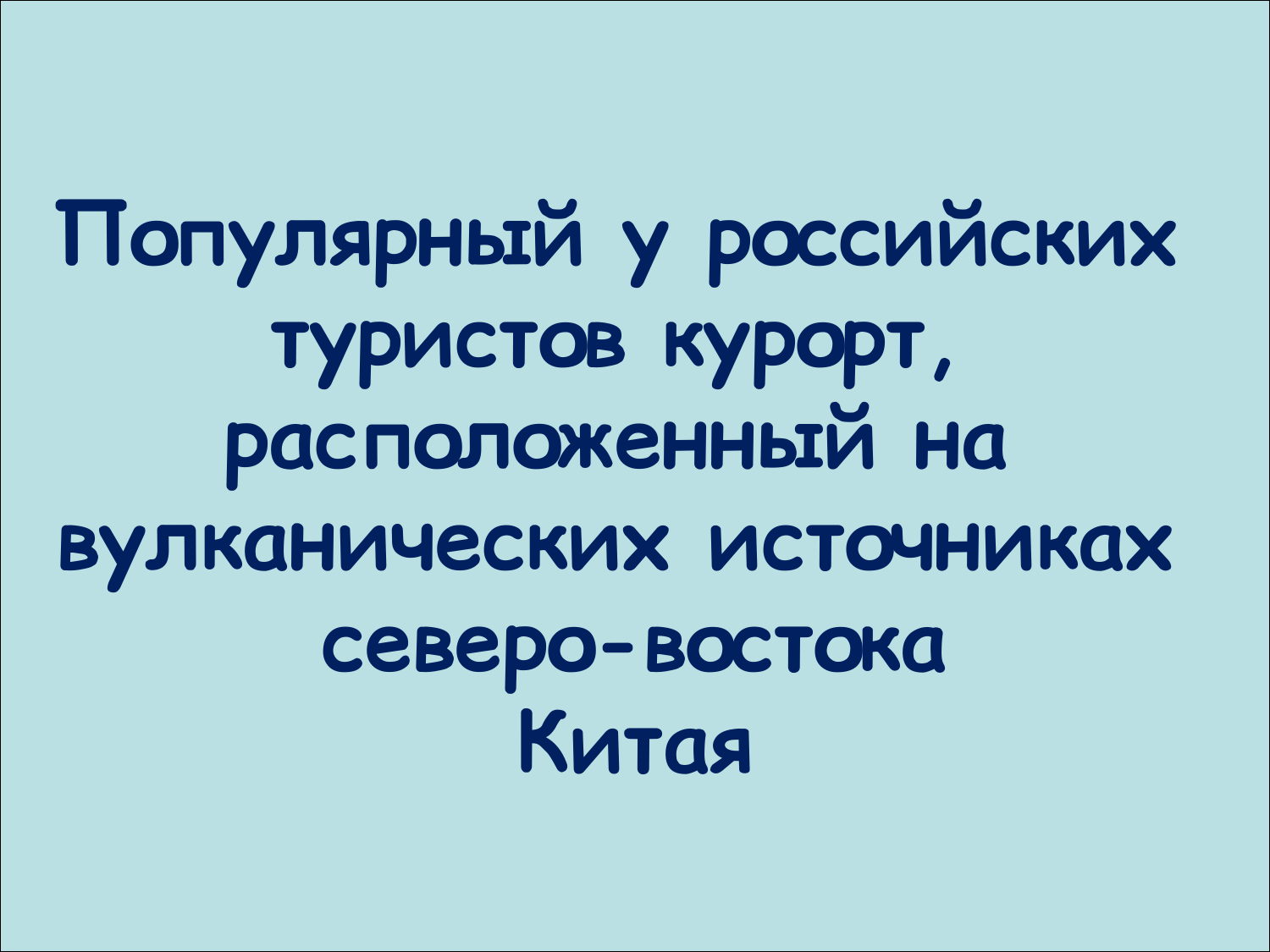

Популярный у российских
туристов курорт,
расположенный на
вулканических источниках
северо-востока
Китая